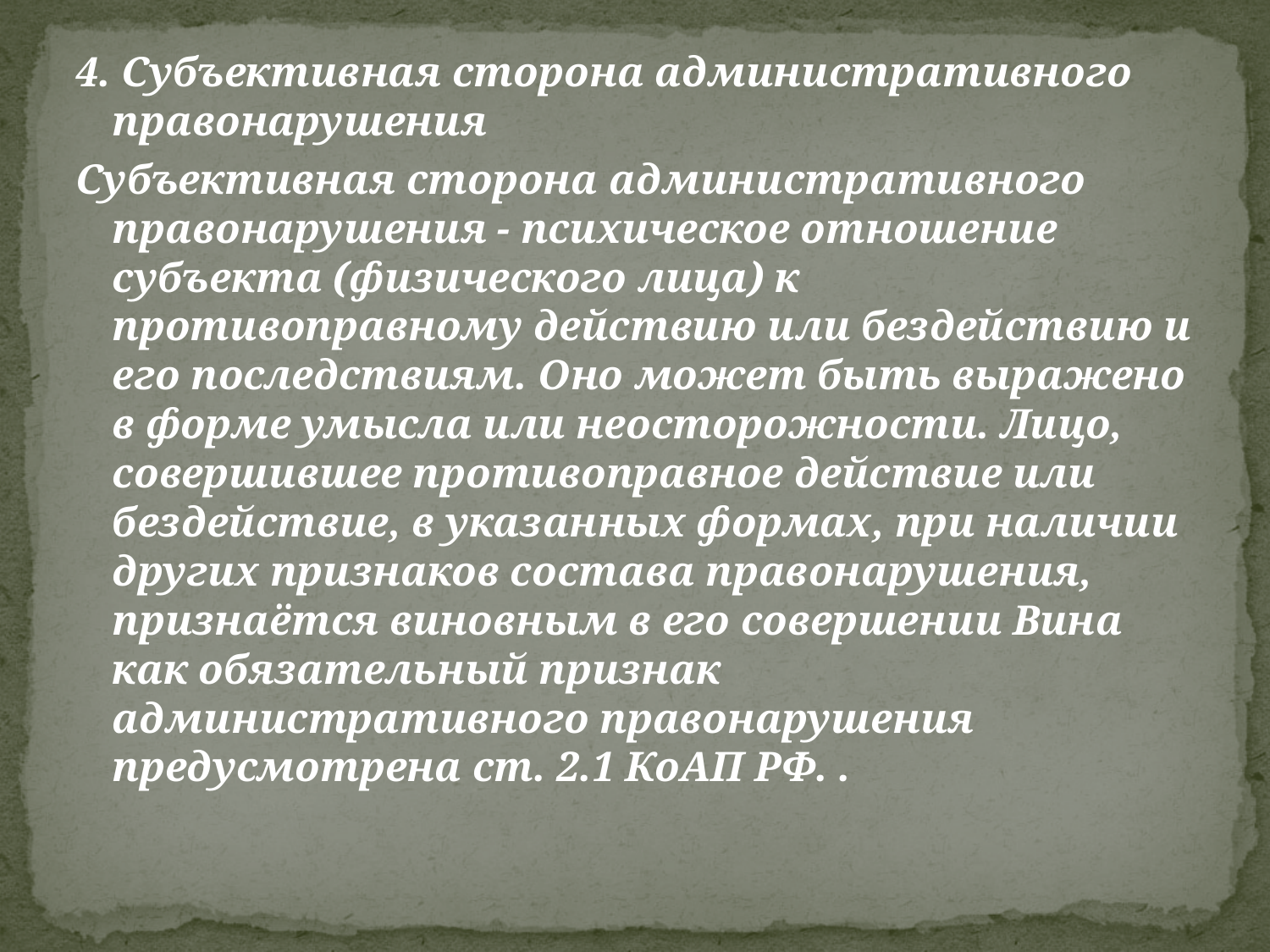

4. Субъективная сторона административного правонарушения
Субъективная сторона административного правонарушения - психическое отношение субъекта (физического лица) к противоправному действию или бездействию и его последствиям. Оно может быть выражено в форме умысла или неосторожности. Лицо, совершившее противоправное действие или бездействие, в указанных формах, при наличии других признаков состава правонарушения, признаётся виновным в его совершении Вина как обязательный признак административного правонарушения предусмотрена ст. 2.1 КоАП РФ. .